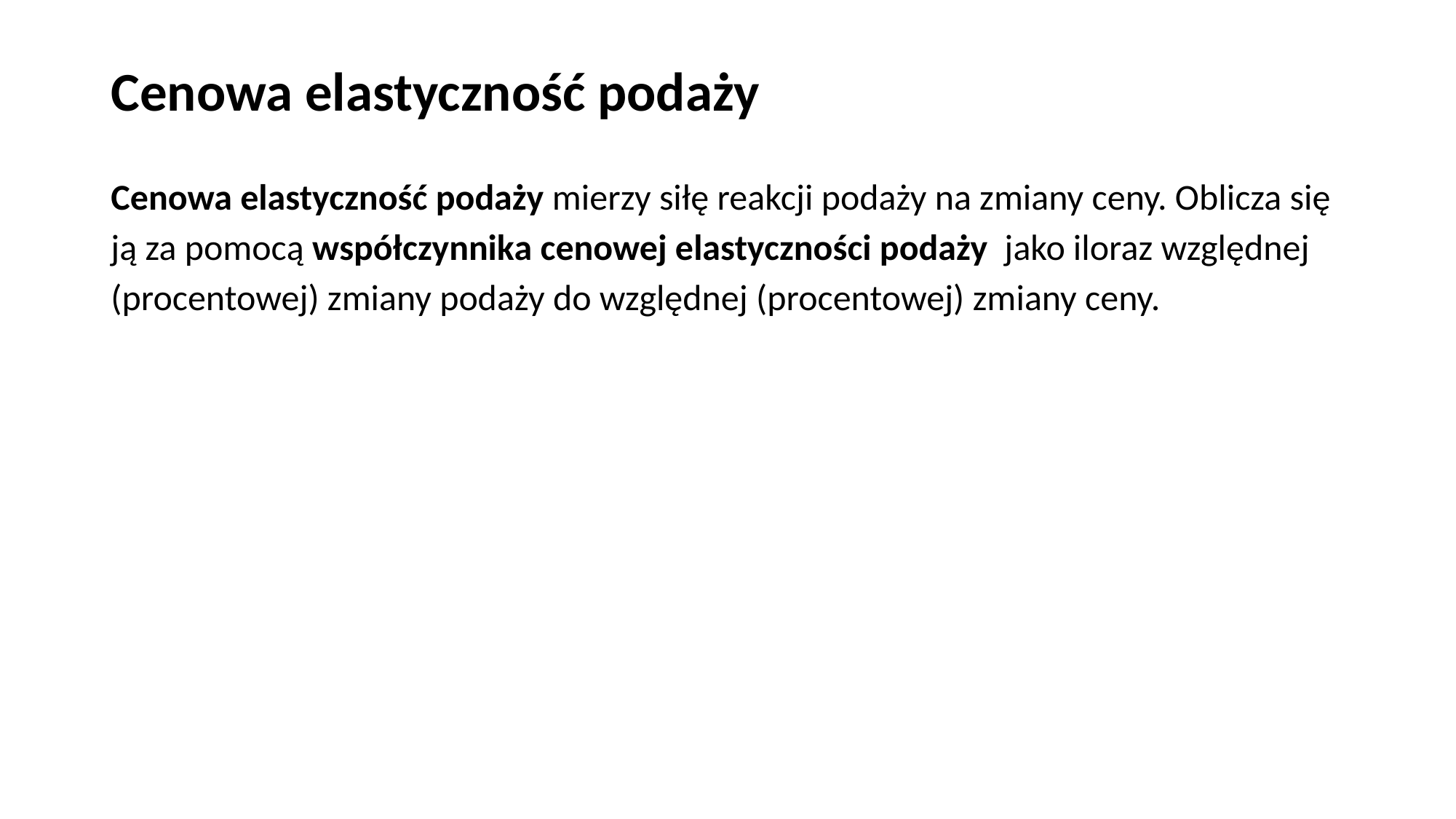

# Cenowa elastyczność podaży
Cenowa elastyczność podaży mierzy siłę reakcji podaży na zmiany ceny. Oblicza się ją za pomocą współczynnika cenowej elastyczności podaży  jako iloraz względnej (procentowej) zmiany podaży do względnej (procentowej) zmiany ceny.